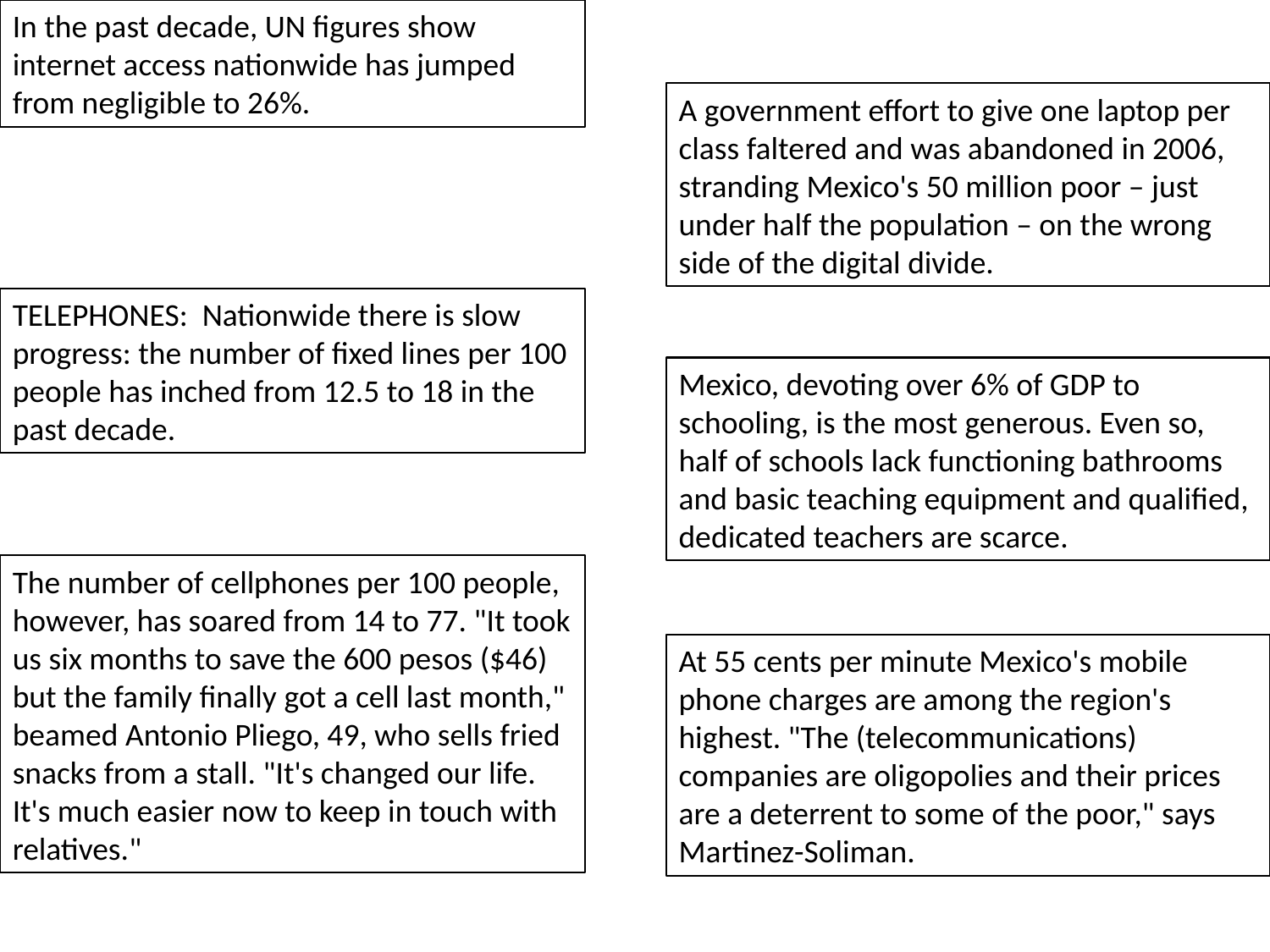

In the past decade, UN figures show internet access nationwide has jumped from negligible to 26%.
A government effort to give one laptop per class faltered and was abandoned in 2006, stranding Mexico's 50 million poor – just under half the population – on the wrong side of the digital divide.
TELEPHONES:  Nationwide there is slow progress: the number of fixed lines per 100 people has inched from 12.5 to 18 in the past decade.
Mexico, devoting over 6% of GDP to schooling, is the most generous. Even so, half of schools lack functioning bathrooms and basic teaching equipment and qualified, dedicated teachers are scarce.
The number of cellphones per 100 people, however, has soared from 14 to 77. "It took us six months to save the 600 pesos ($46) but the family finally got a cell last month," beamed Antonio Pliego, 49, who sells fried snacks from a stall. "It's changed our life. It's much easier now to keep in touch with relatives."
At 55 cents per minute Mexico's mobile phone charges are among the region's highest. "The (telecommunications) companies are oligopolies and their prices are a deterrent to some of the poor," says Martinez-Soliman.